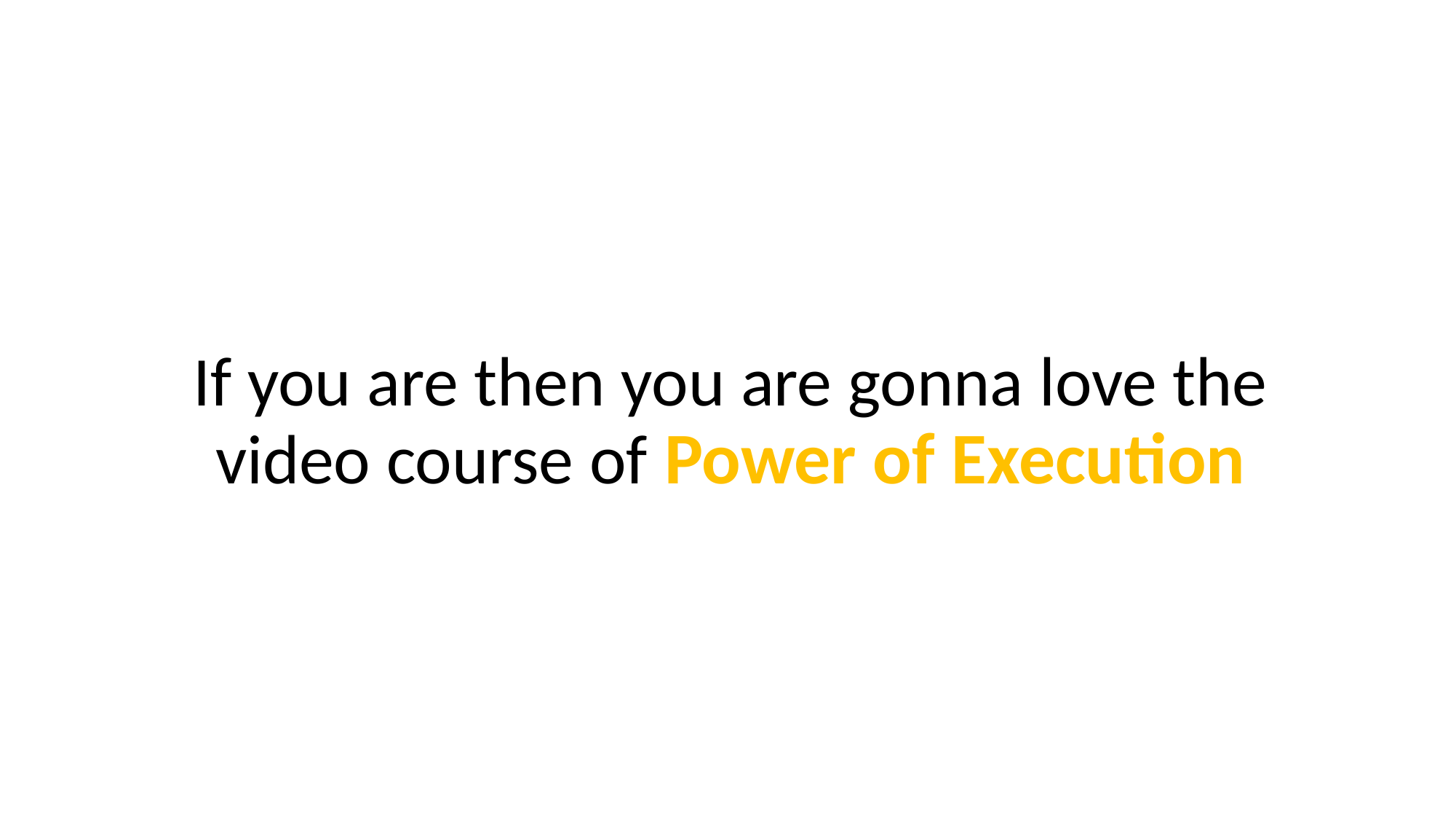

If you are then you are gonna love the video course of Power of Execution